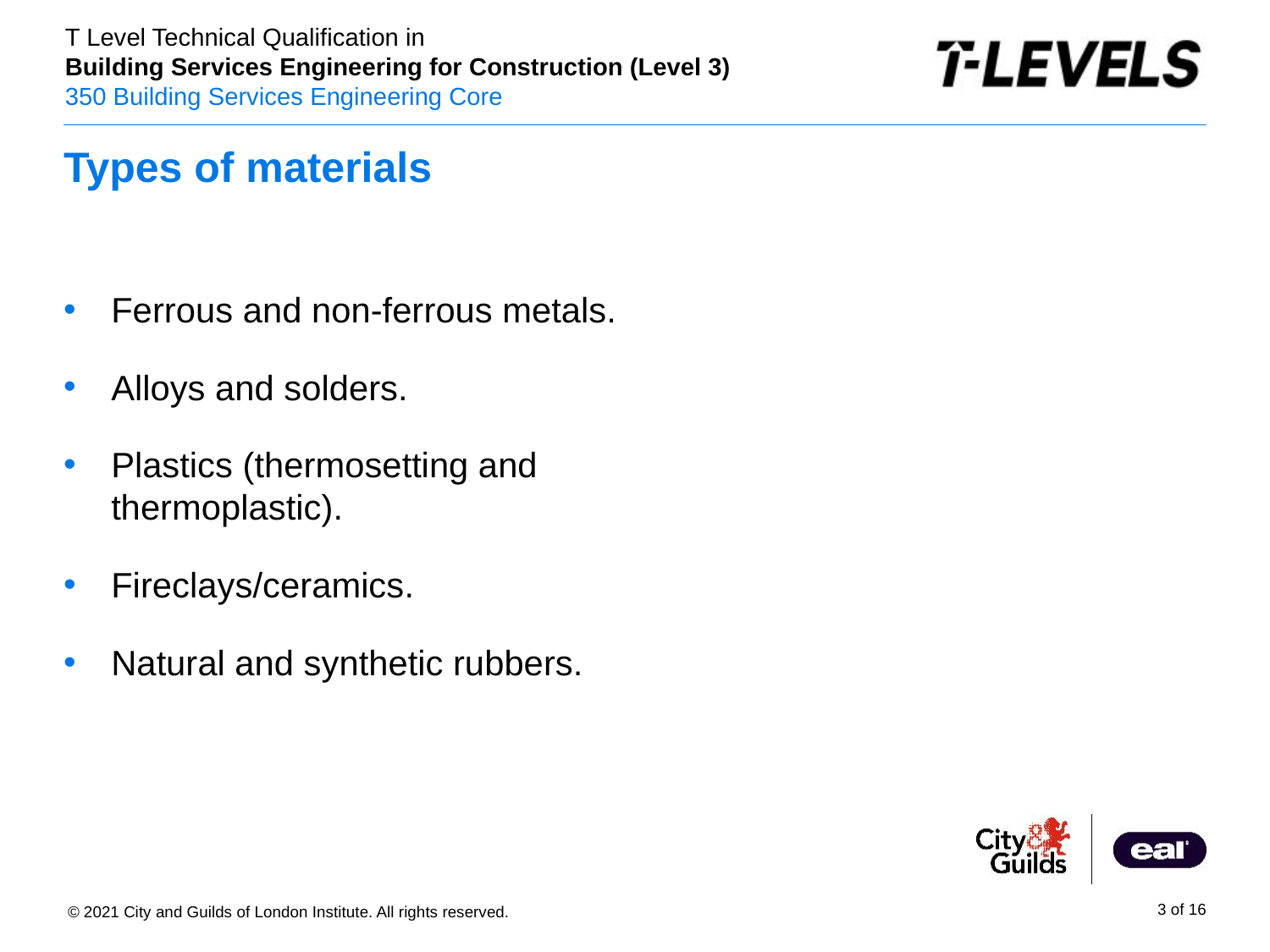

# Types of materials

Ferrous and non-ferrous metals.
Alloys and solders.
Plastics (thermosetting and thermoplastic).
Fireclays/ceramics.
Natural and synthetic rubbers.